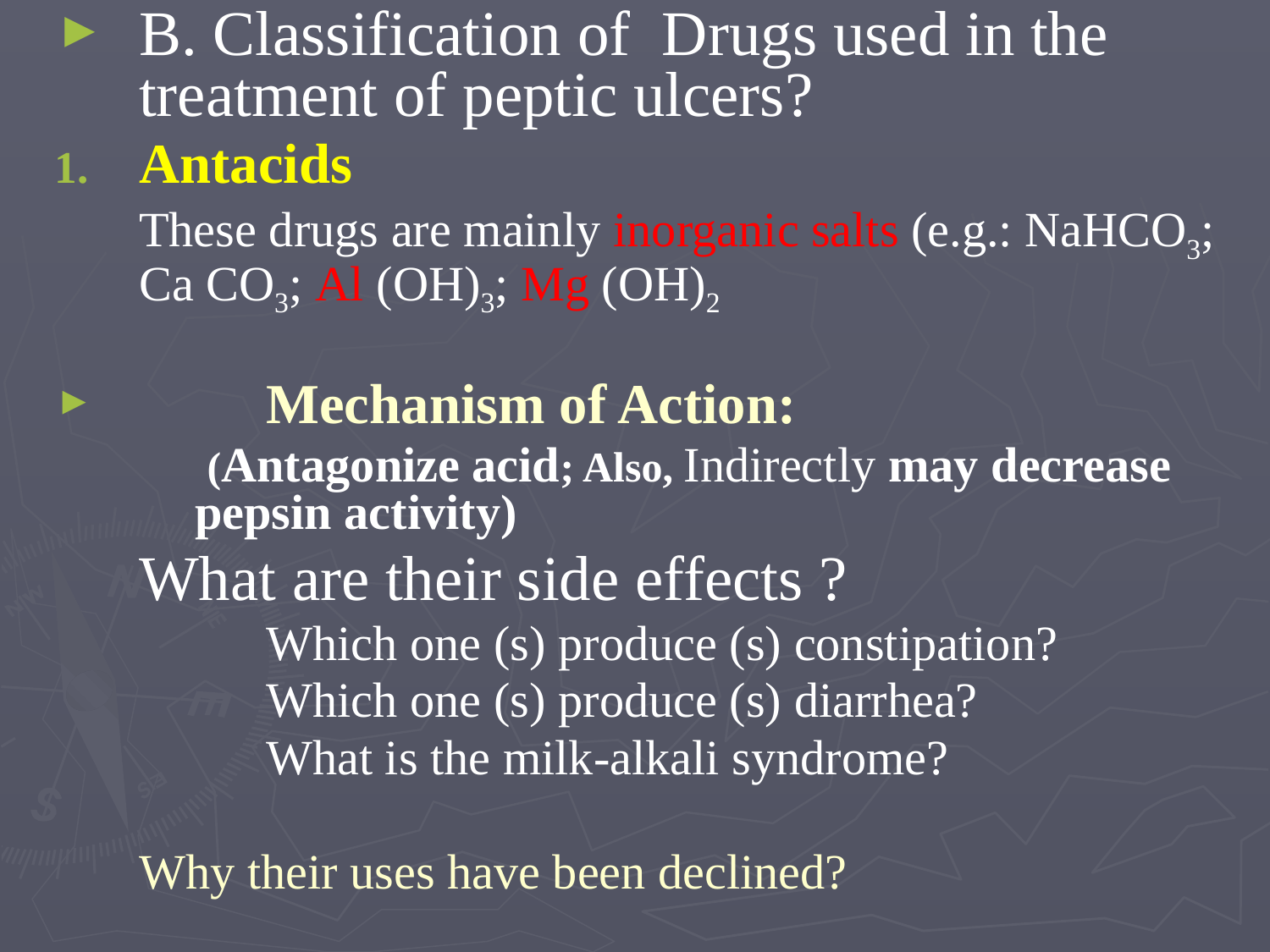

B. Classification of  Drugs used in the treatment of peptic ulcers?
Antacids
	These drugs are mainly inorganic salts (e.g.: NaHCO3; Ca CO3; Al (OH)3; Mg (OH)2

	Mechanism of Action:
	 (Antagonize acid; Also, Indirectly may decrease pepsin activity)
	What are their side effects ?
		Which one (s) produce (s) constipation?
		Which one (s) produce (s) diarrhea?
		What is the milk-alkali syndrome?

	Why their uses have been declined?